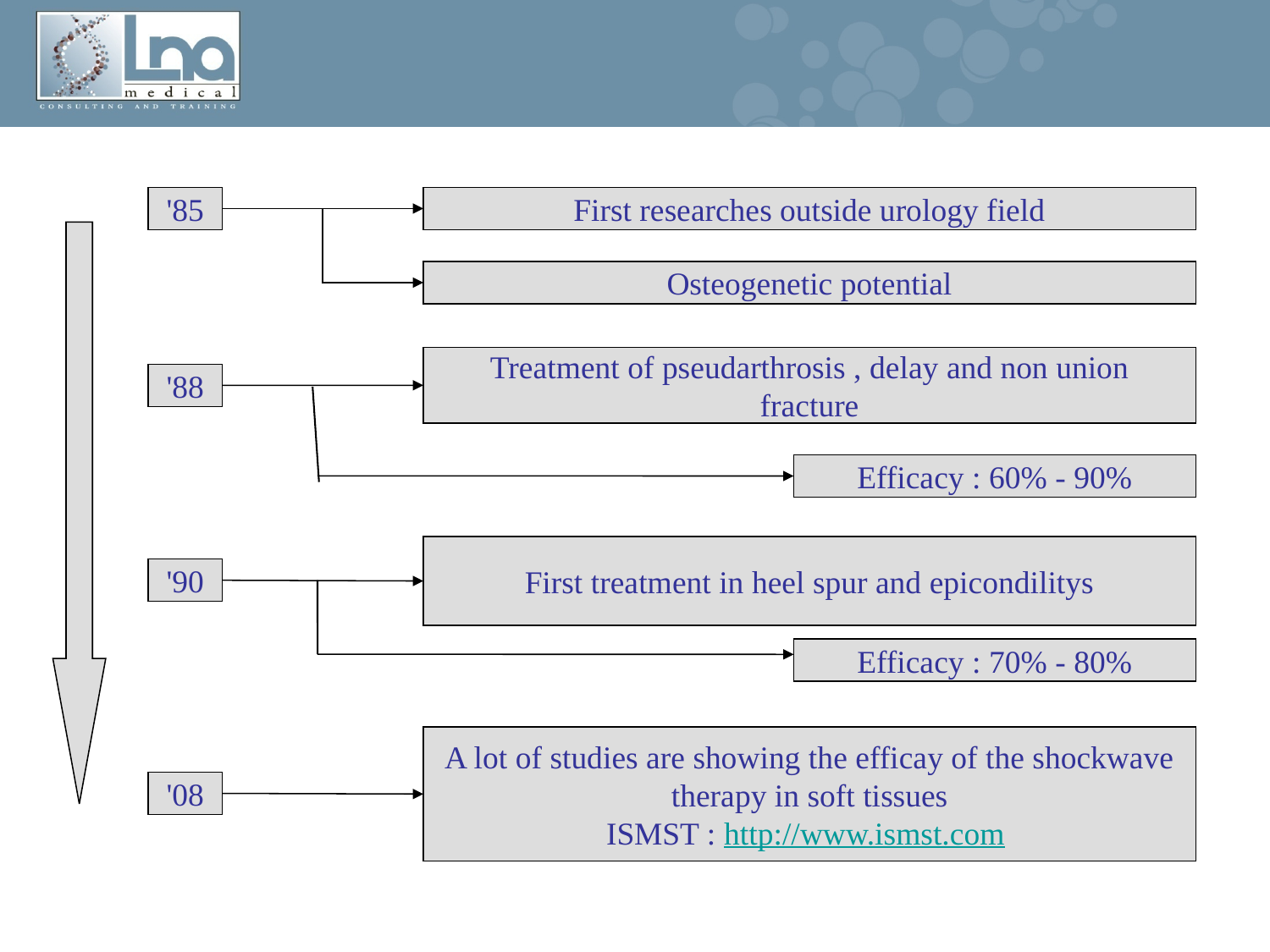

'85
First researches outside urology field
Osteogenetic potential

Treatment of pseudarthrosis , delay and non union
fracture
'88

Efficacy : 60% - 90%

First treatment in heel spur and epicondilitys
'90

Efficacy : 70% - 80%

A lot of studies are showing the efficay of the shockwave
therapy in soft tissues
ISMST : http://www.ismst.com
'08